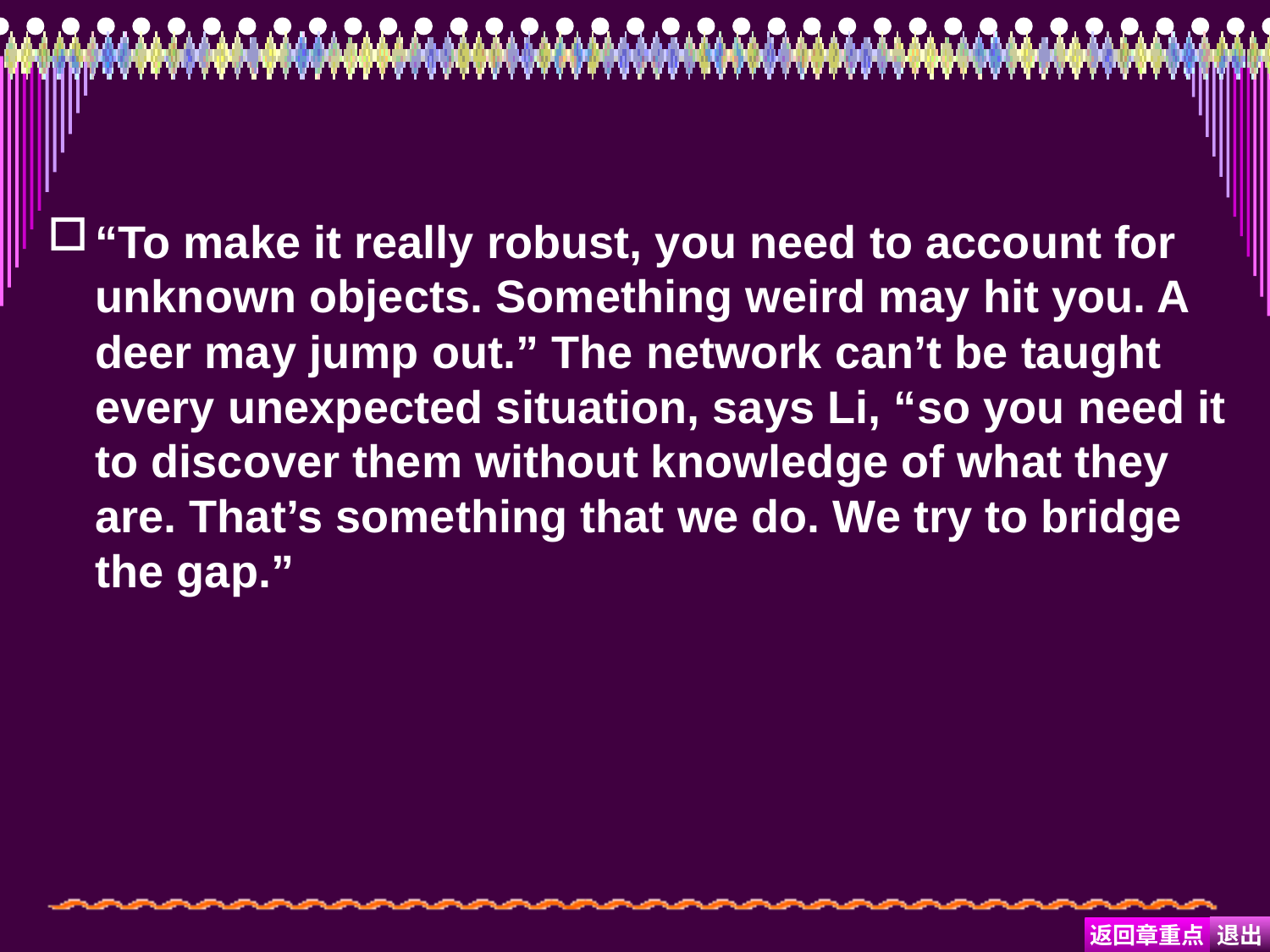

#
“To make it really robust, you need to account for unknown objects. Something weird may hit you. A deer may jump out.” The network can’t be taught every unexpected situation, says Li, “so you need it to discover them without knowledge of what they are. That’s something that we do. We try to bridge the gap.”